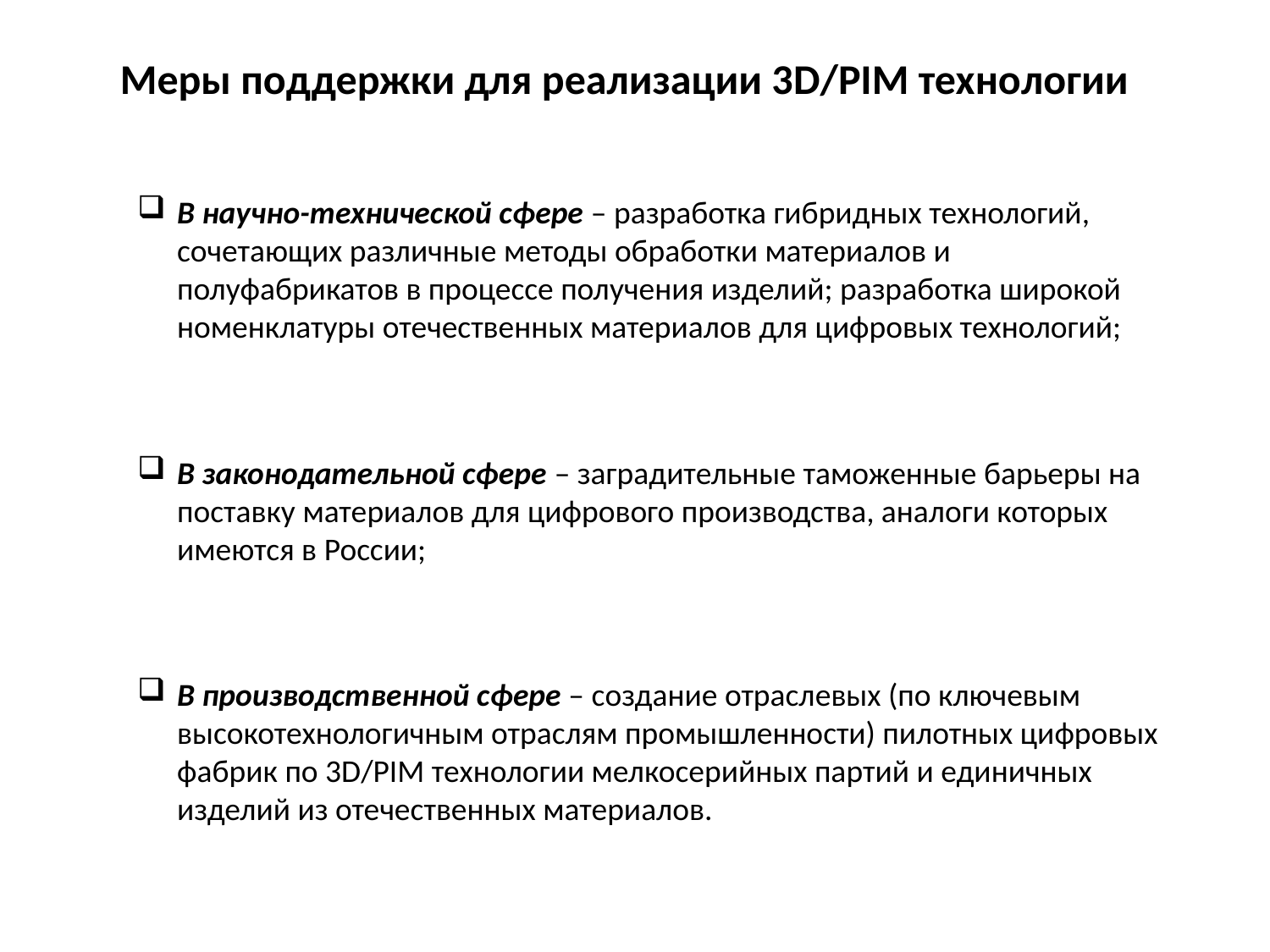

Меры поддержки для реализации 3D/PIM технологии
В научно-технической сфере – разработка гибридных технологий, сочетающих различные методы обработки материалов и полуфабрикатов в процессе получения изделий; разработка широкой номенклатуры отечественных материалов для цифровых технологий;

В законодательной сфере – заградительные таможенные барьеры на поставку материалов для цифрового производства, аналоги которых имеются в России;

В производственной сфере – создание отраслевых (по ключевым высокотехнологичным отраслям промышленности) пилотных цифровых фабрик по 3D/PIM технологии мелкосерийных партий и единичных изделий из отечественных материалов.